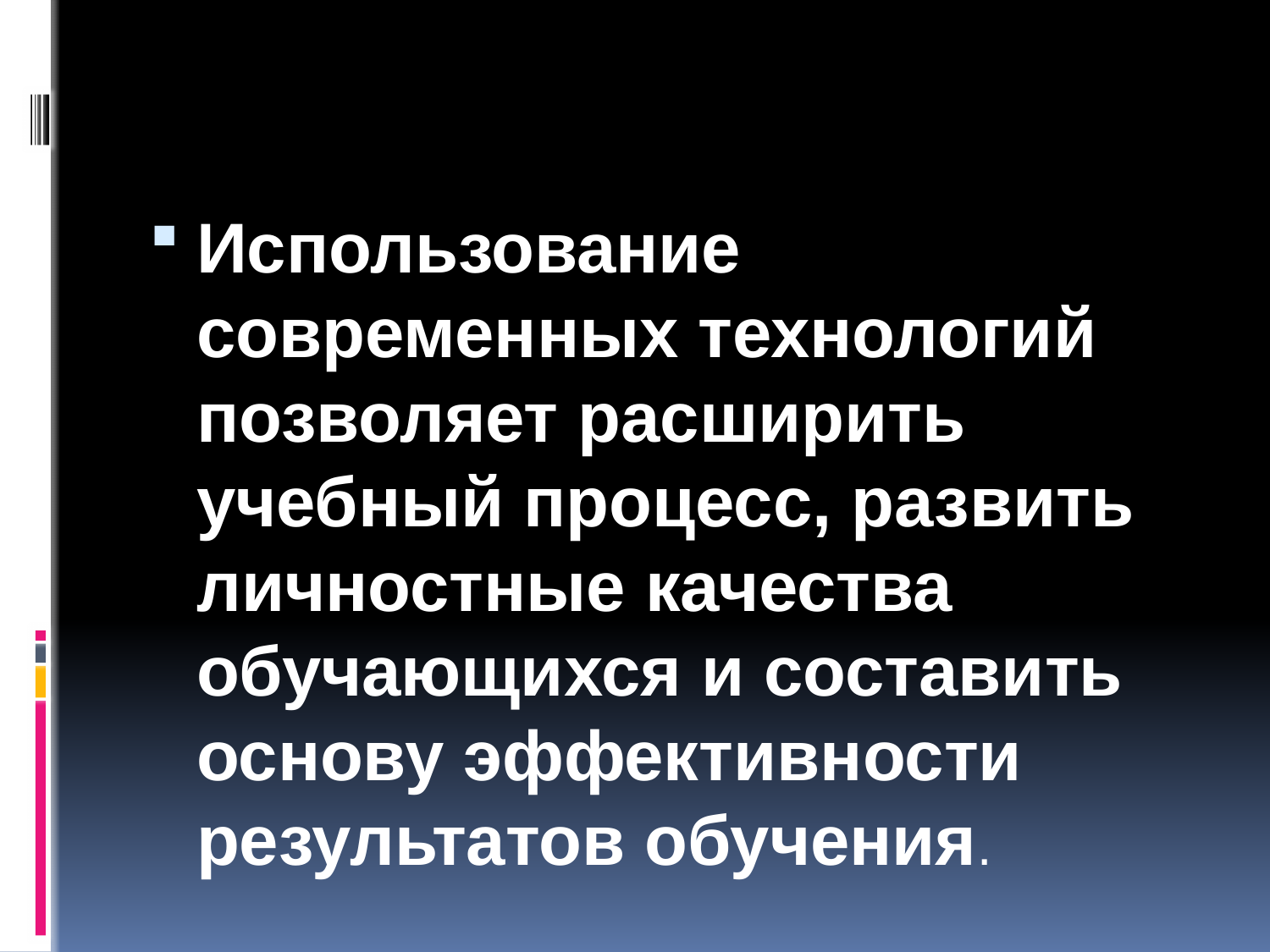

#
Использование современных технологий позволяет расширить учебный процесс, развить личностные качества обучающихся и составить основу эффективности результатов обучения.